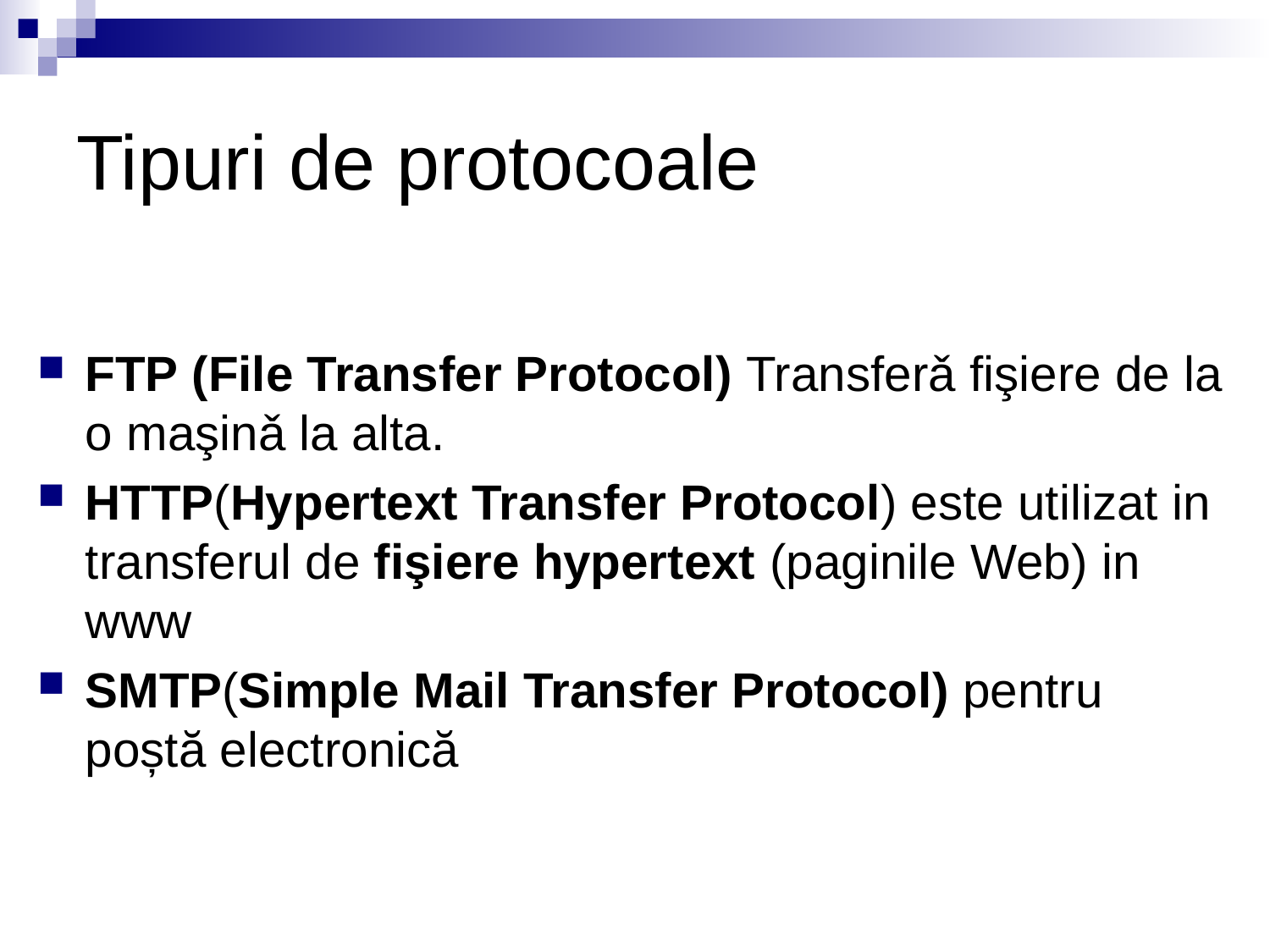

# Tipuri de protocoale
FTP (File Transfer Protocol) Transferǎ fişiere de la o maşinǎ la alta.
HTTP(Hypertext Transfer Protocol) este utilizat in transferul de fişiere hypertext (paginile Web) in www
SMTP(Simple Mail Transfer Protocol) pentru poștă electronică